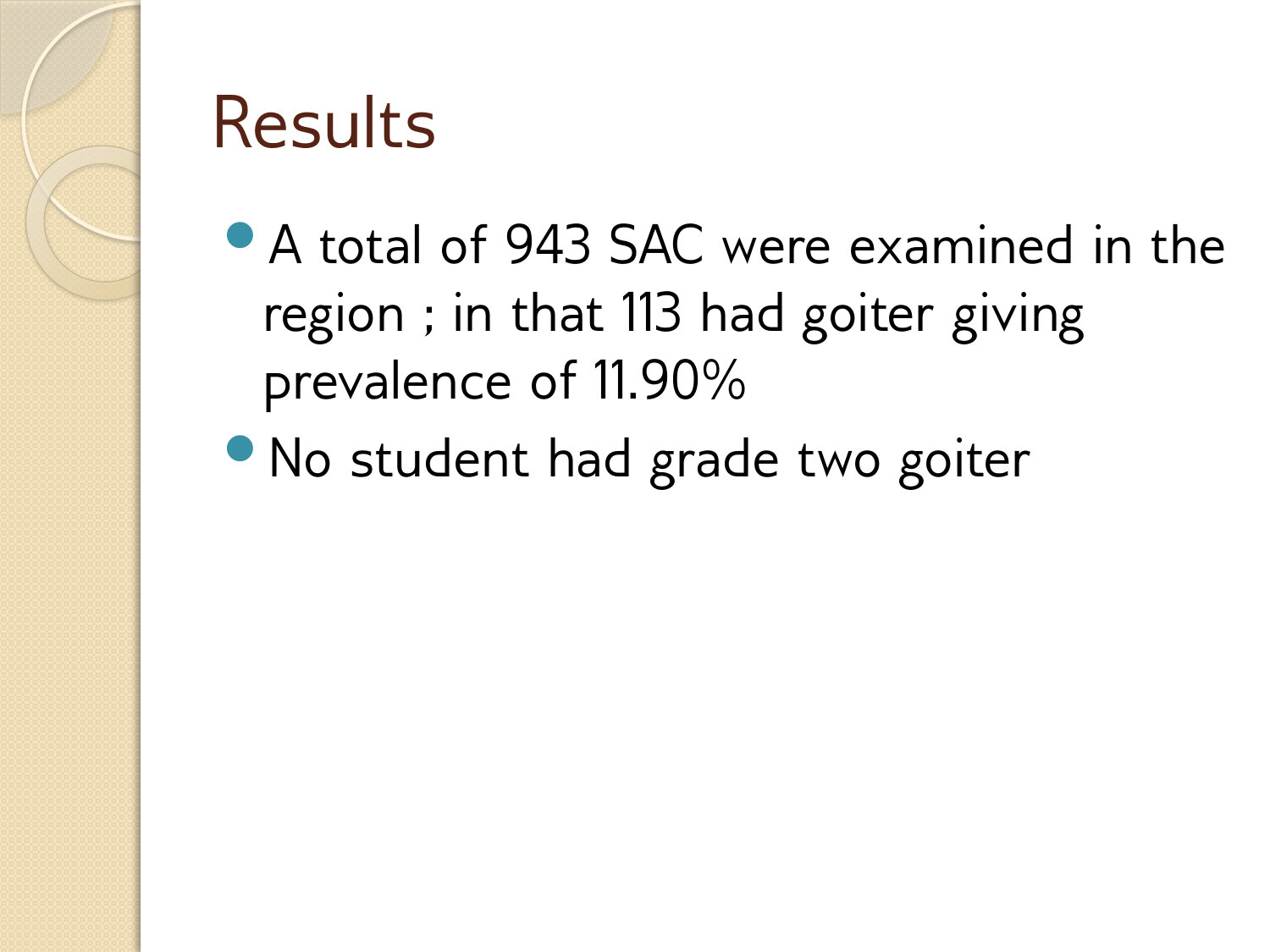

# Results
A total of 943 SAC were examined in the region ; in that 113 had goiter giving prevalence of 11.90%
No student had grade two goiter